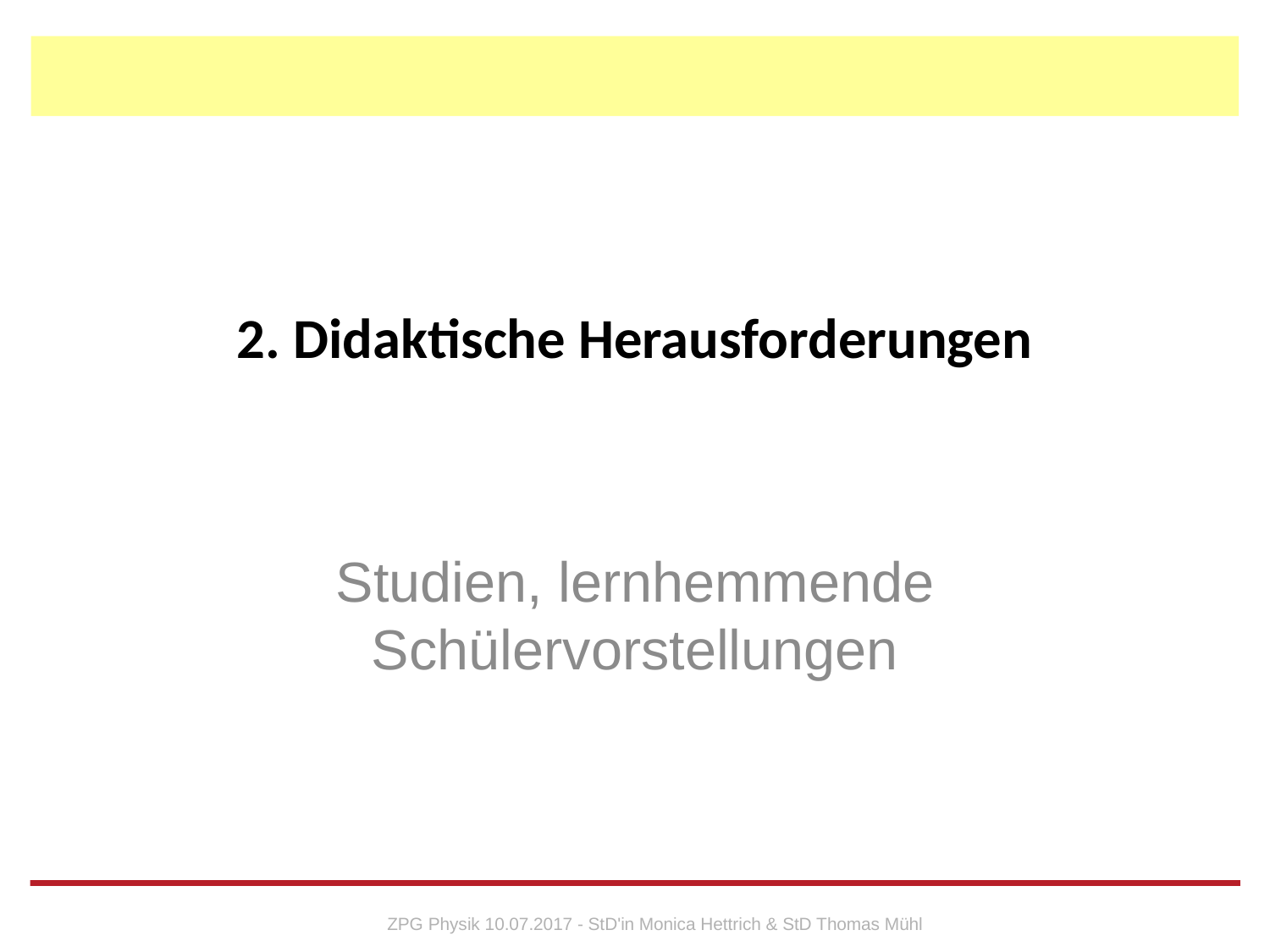

# 2. Didaktische Herausforderungen
Studien, lernhemmende Schülervorstellungen
ZPG Physik 10.07.2017 - StD'in Monica Hettrich & StD Thomas Mühl